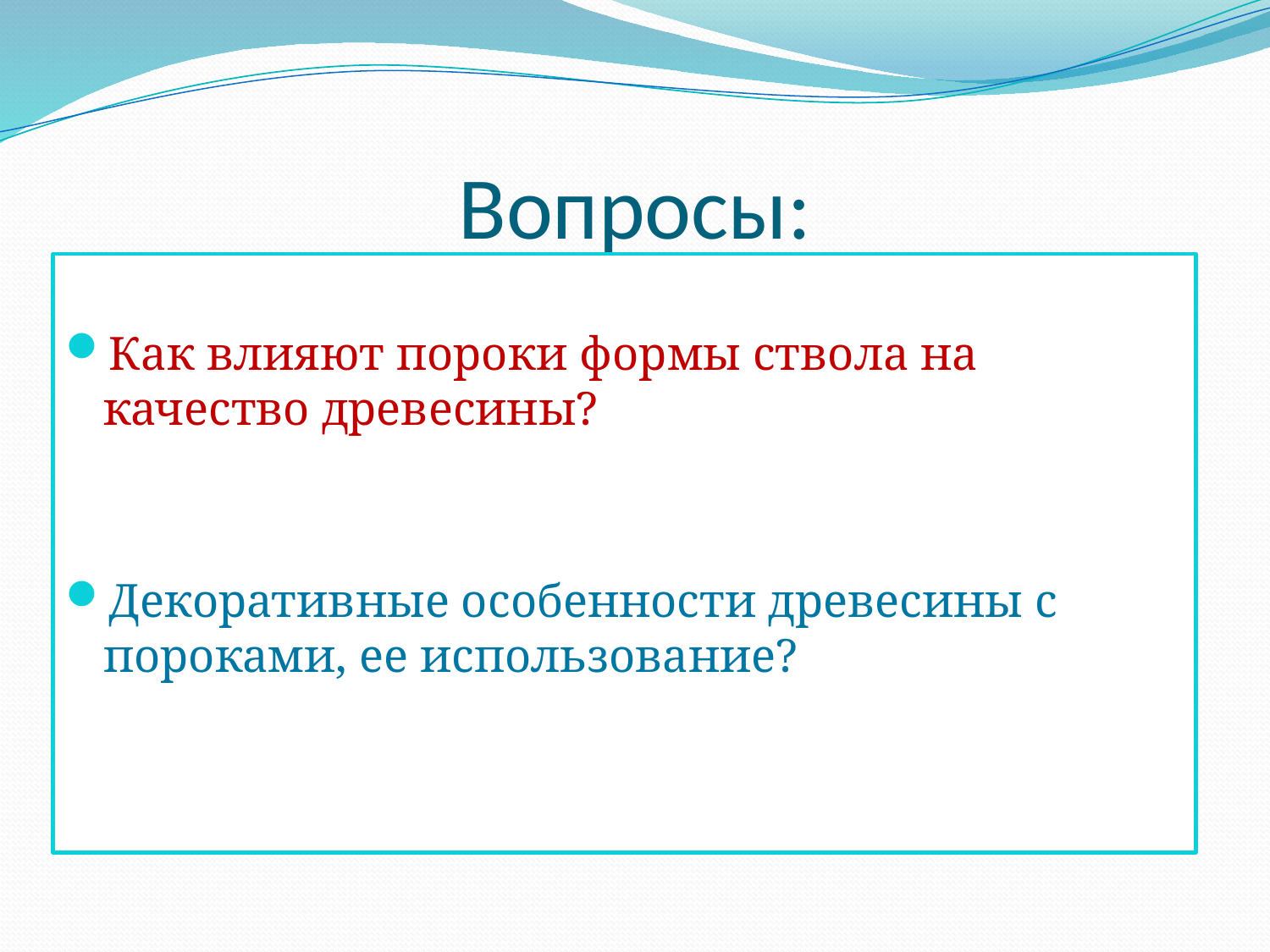

# Вопросы:

Как влияют пороки формы ствола на качество древесины?

Декоративные особенности древесины с пороками, ее использование?